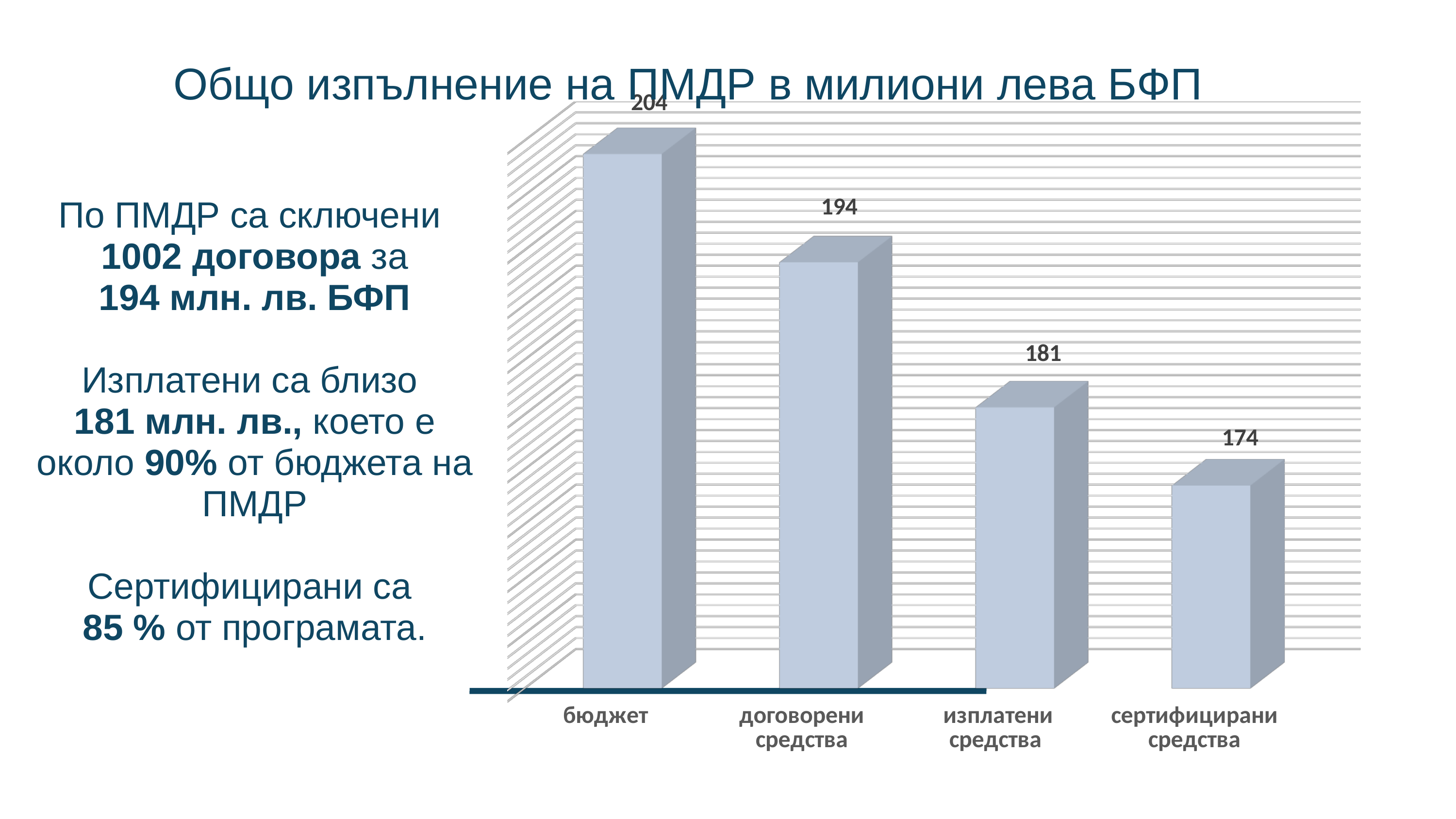

Общо изпълнение на ПМДР в милиони лева БФП

[unsupported chart]

По ПМДР са сключени
1002 договора за
194 млн. лв. БФП

Изплатени са близо
181 млн. лв., което е около 90% от бюджета на ПМДР

Сертифицирани са
85 % от програмата.